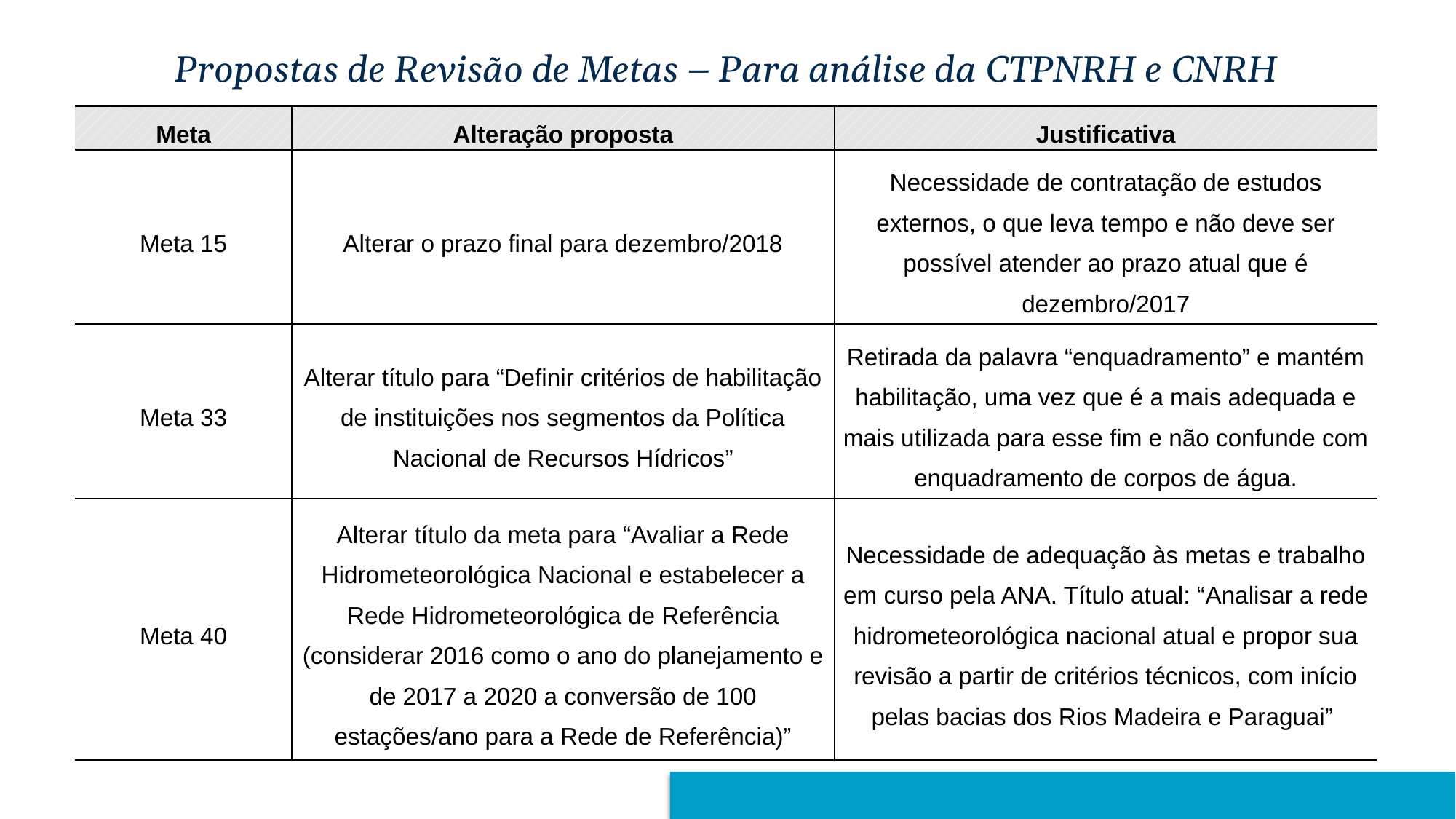

Propostas de Revisão de Metas – Para análise da CTPNRH e CNRH
| Meta | Alteração proposta | Justificativa |
| --- | --- | --- |
| Meta 15 | Alterar o prazo final para dezembro/2018 | Necessidade de contratação de estudos externos, o que leva tempo e não deve ser possível atender ao prazo atual que é dezembro/2017 |
| Meta 33 | Alterar título para “Definir critérios de habilitação de instituições nos segmentos da Política Nacional de Recursos Hídricos” | Retirada da palavra “enquadramento” e mantém habilitação, uma vez que é a mais adequada e mais utilizada para esse fim e não confunde com enquadramento de corpos de água. |
| Meta 40 | Alterar título da meta para “Avaliar a Rede Hidrometeorológica Nacional e estabelecer a Rede Hidrometeorológica de Referência (considerar 2016 como o ano do planejamento e de 2017 a 2020 a conversão de 100 estações/ano para a Rede de Referência)” | Necessidade de adequação às metas e trabalho em curso pela ANA. Título atual: “Analisar a rede hidrometeorológica nacional atual e propor sua revisão a partir de critérios técnicos, com início pelas bacias dos Rios Madeira e Paraguai” |